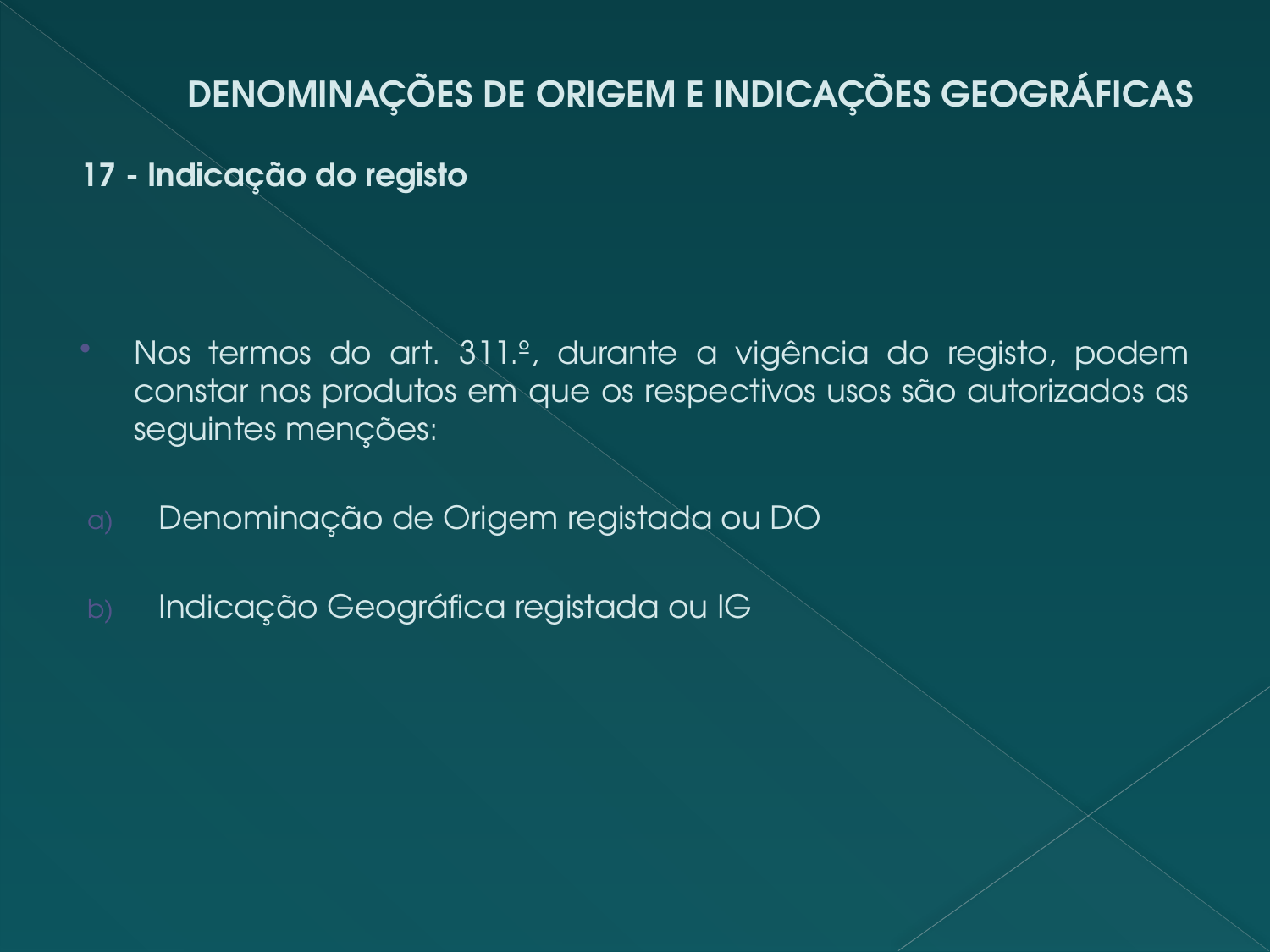

# DENOMINAÇÕES DE ORIGEM E INDICAÇÕES GEOGRÁFICAS
17 - Indicação do registo

Nos termos do art. 311.º, durante a vigência do registo, podem constar nos produtos em que os respectivos usos são autorizados as seguintes menções:

Denominação de Origem registada ou DO

Indicação Geográfica registada ou IG